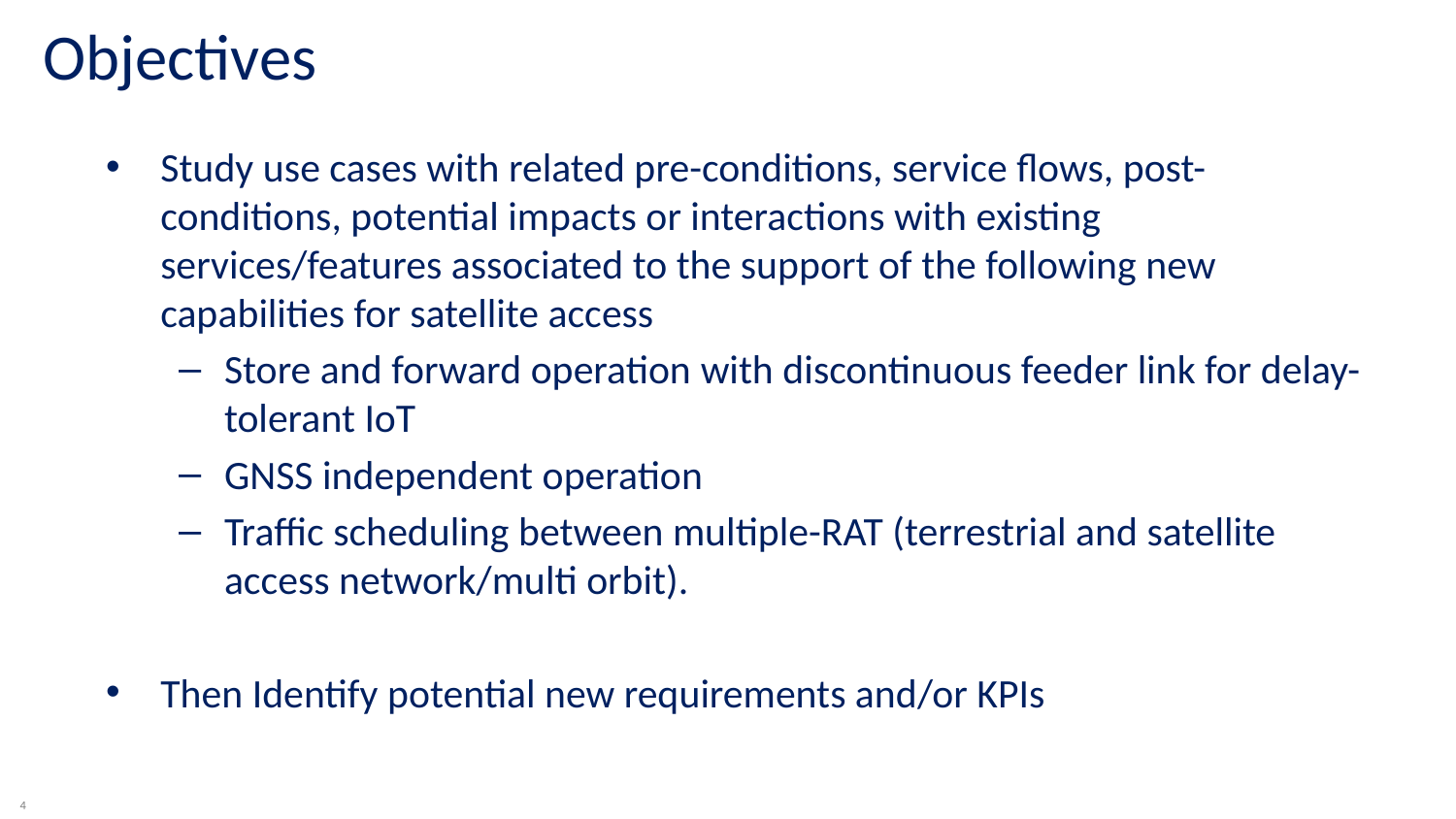

Objectives
Study use cases with related pre-conditions, service flows, post-conditions, potential impacts or interactions with existing services/features associated to the support of the following new capabilities for satellite access
Store and forward operation with discontinuous feeder link for delay-tolerant IoT
GNSS independent operation
Traffic scheduling between multiple-RAT (terrestrial and satellite access network/multi orbit).

Then Identify potential new requirements and/or KPIs